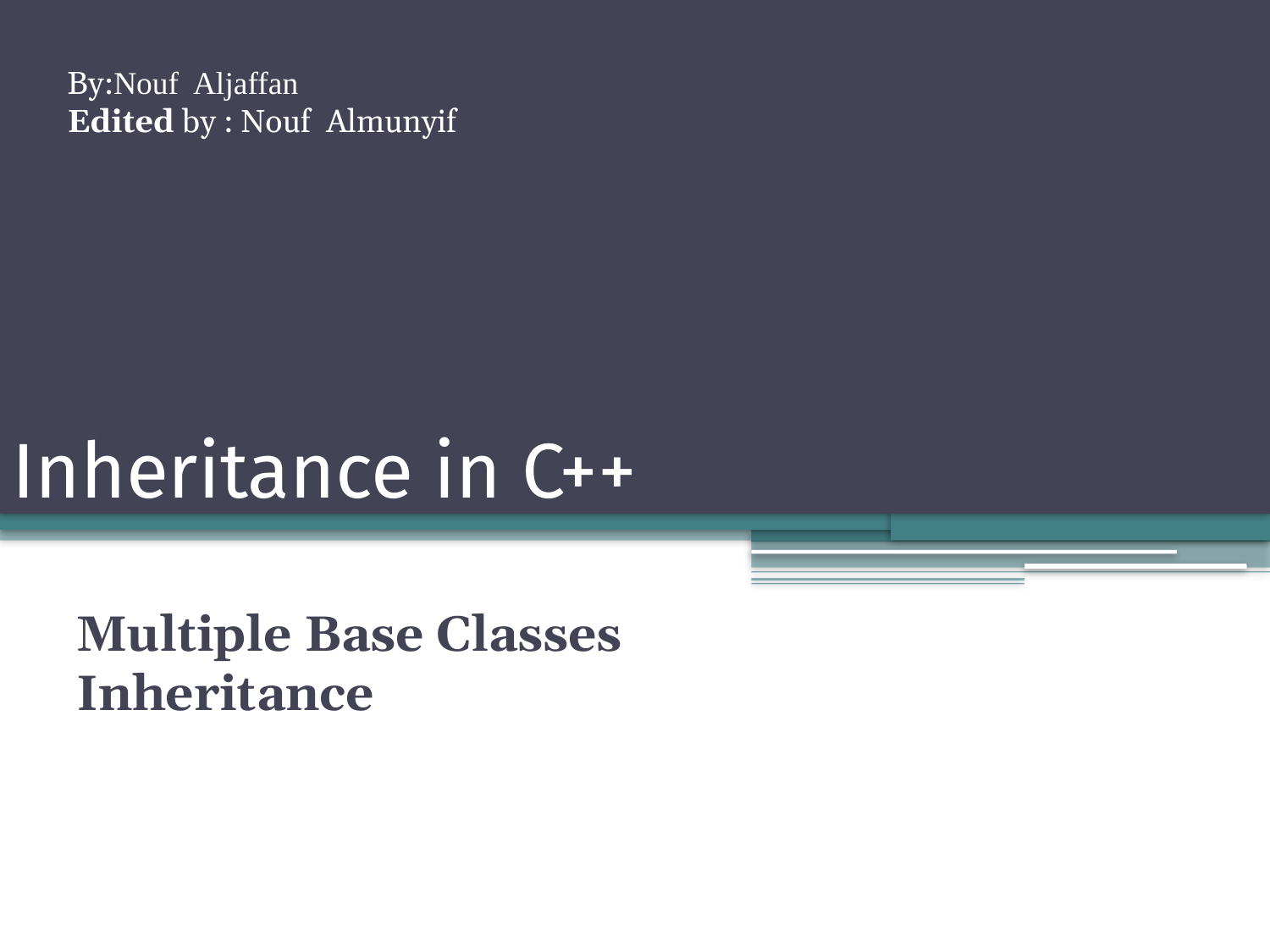

By:Nouf  Aljaffan
Edited by : Nouf  Almunyif
# Inheritance in C++
Multiple Base Classes Inheritance